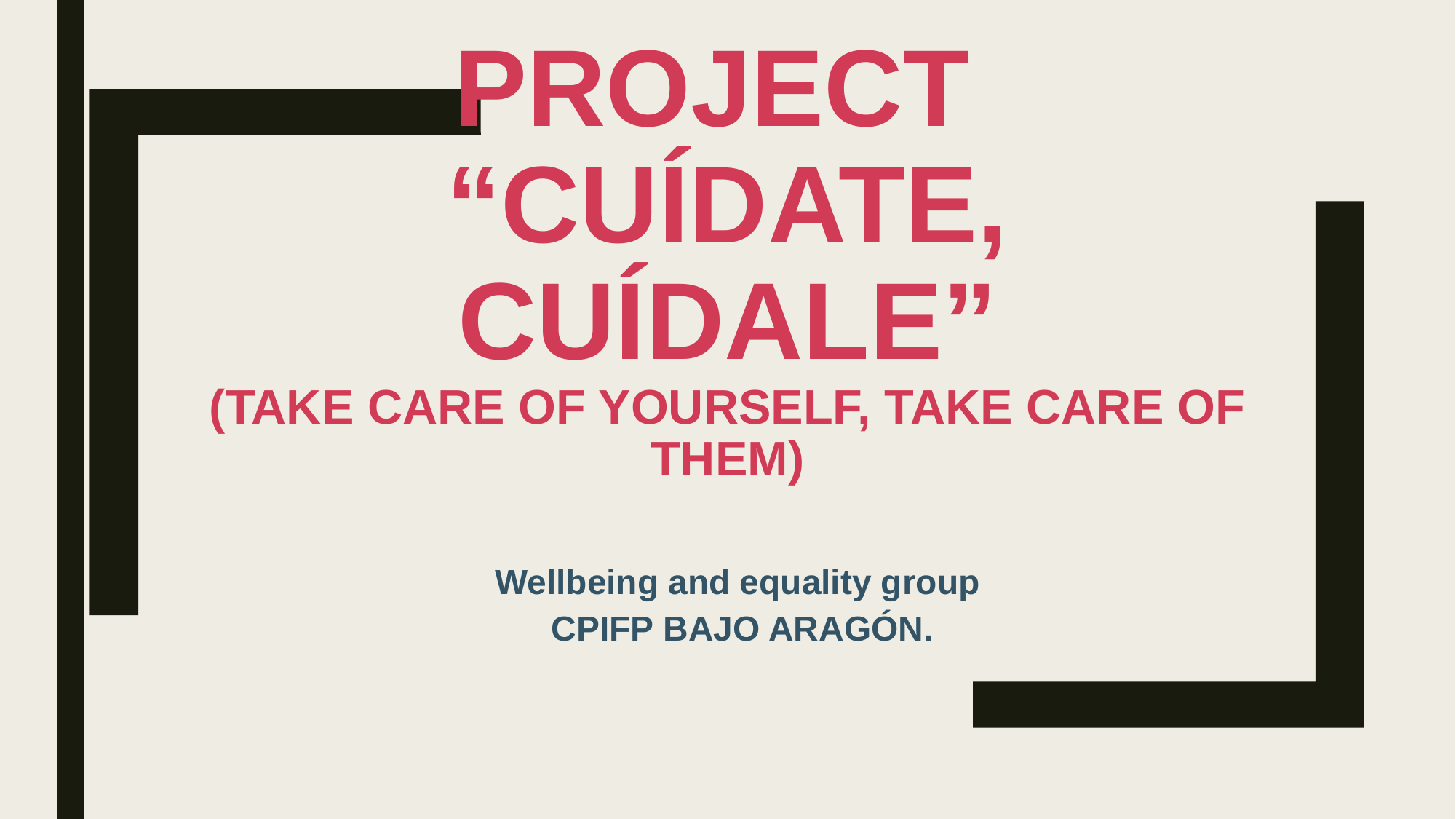

# Project “cuídate, cuídale” (take care of yourself, take care of them)
Wellbeing and equality group
CPIFP BAJO ARAGÓN.